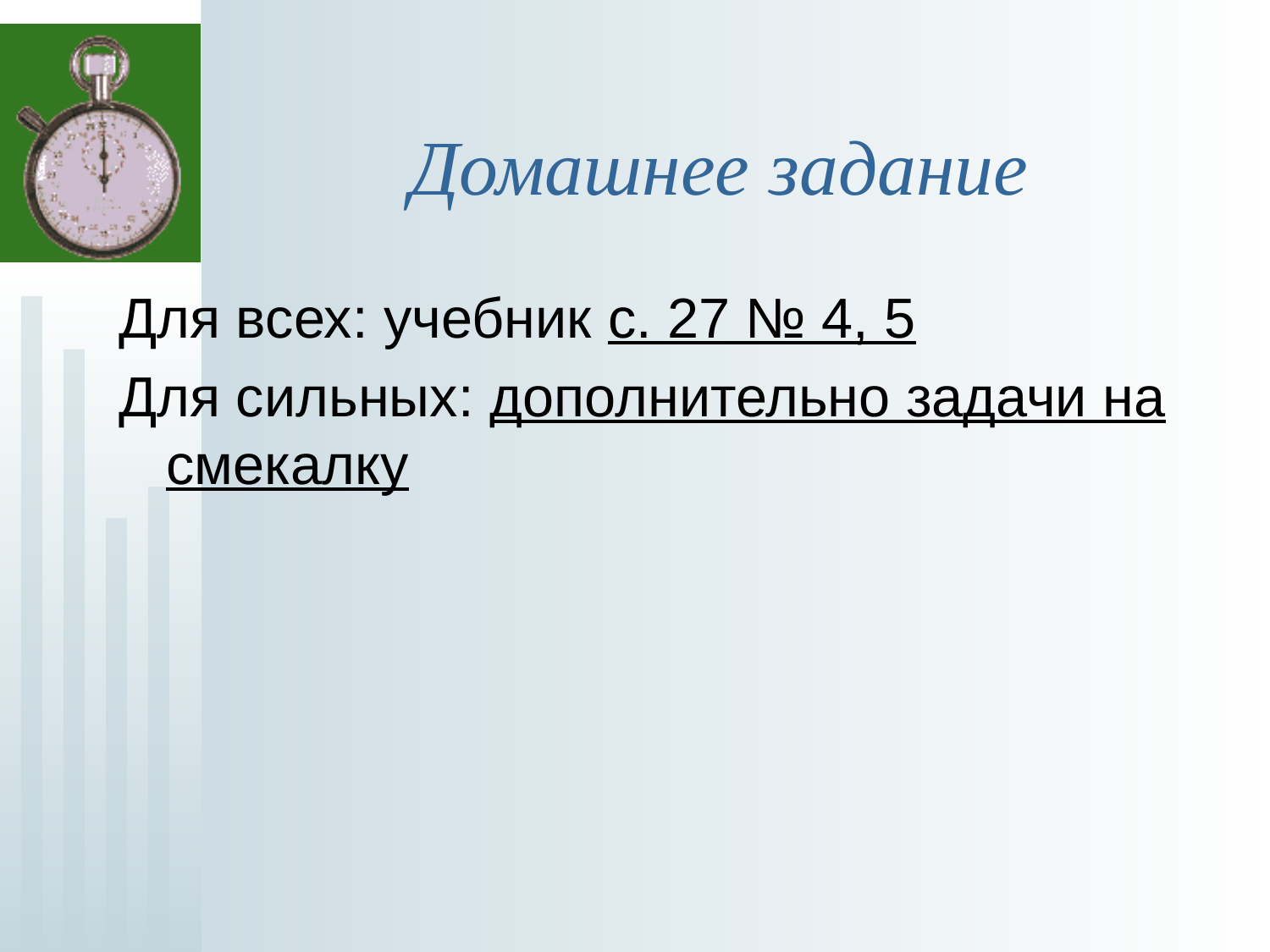

# Домашнее задание
Для всех: учебник с. 27 № 4, 5
Для сильных: дополнительно задачи на смекалку